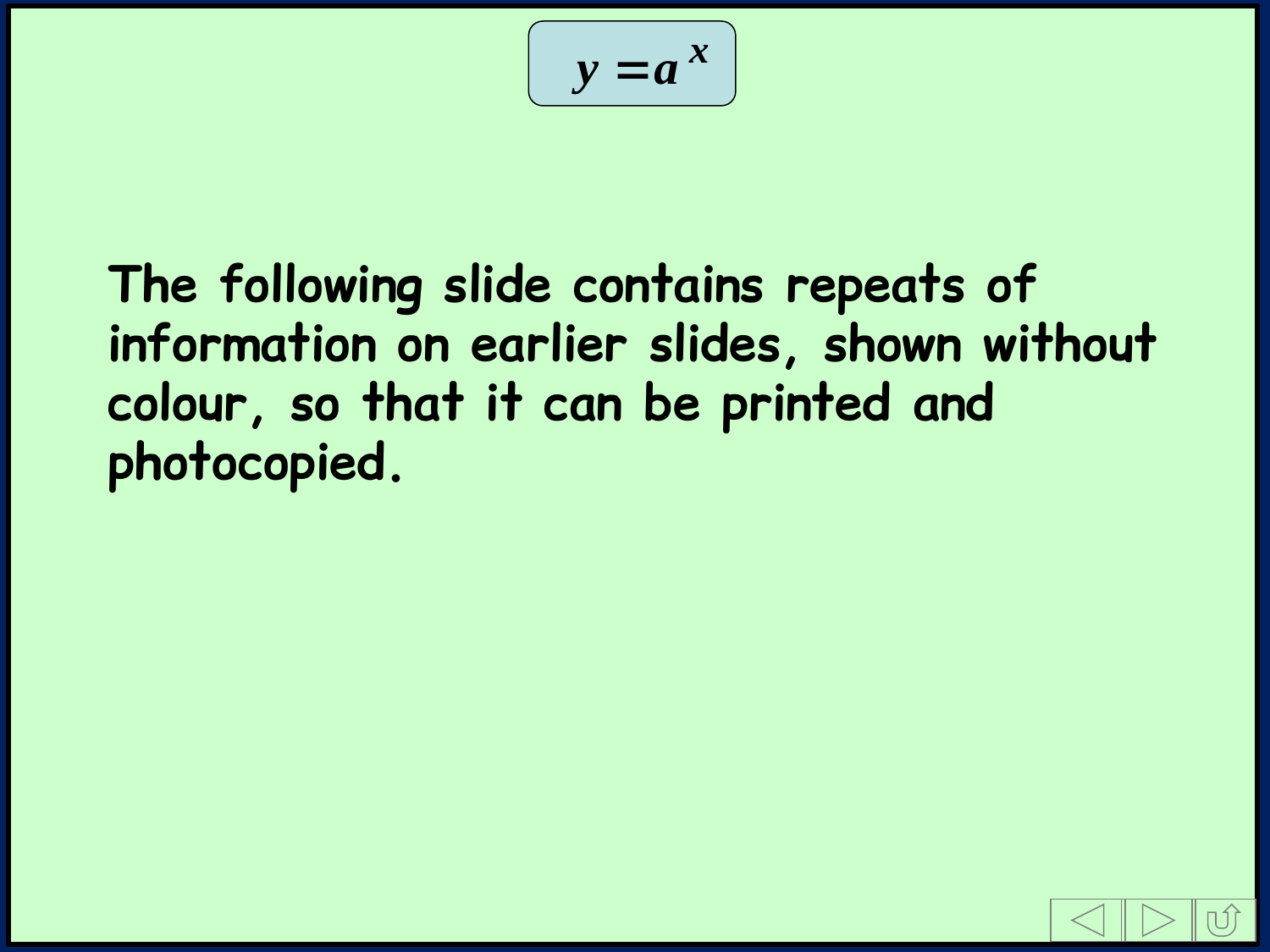

The following slide contains repeats of information on earlier slides, shown without colour, so that it can be printed and photocopied.